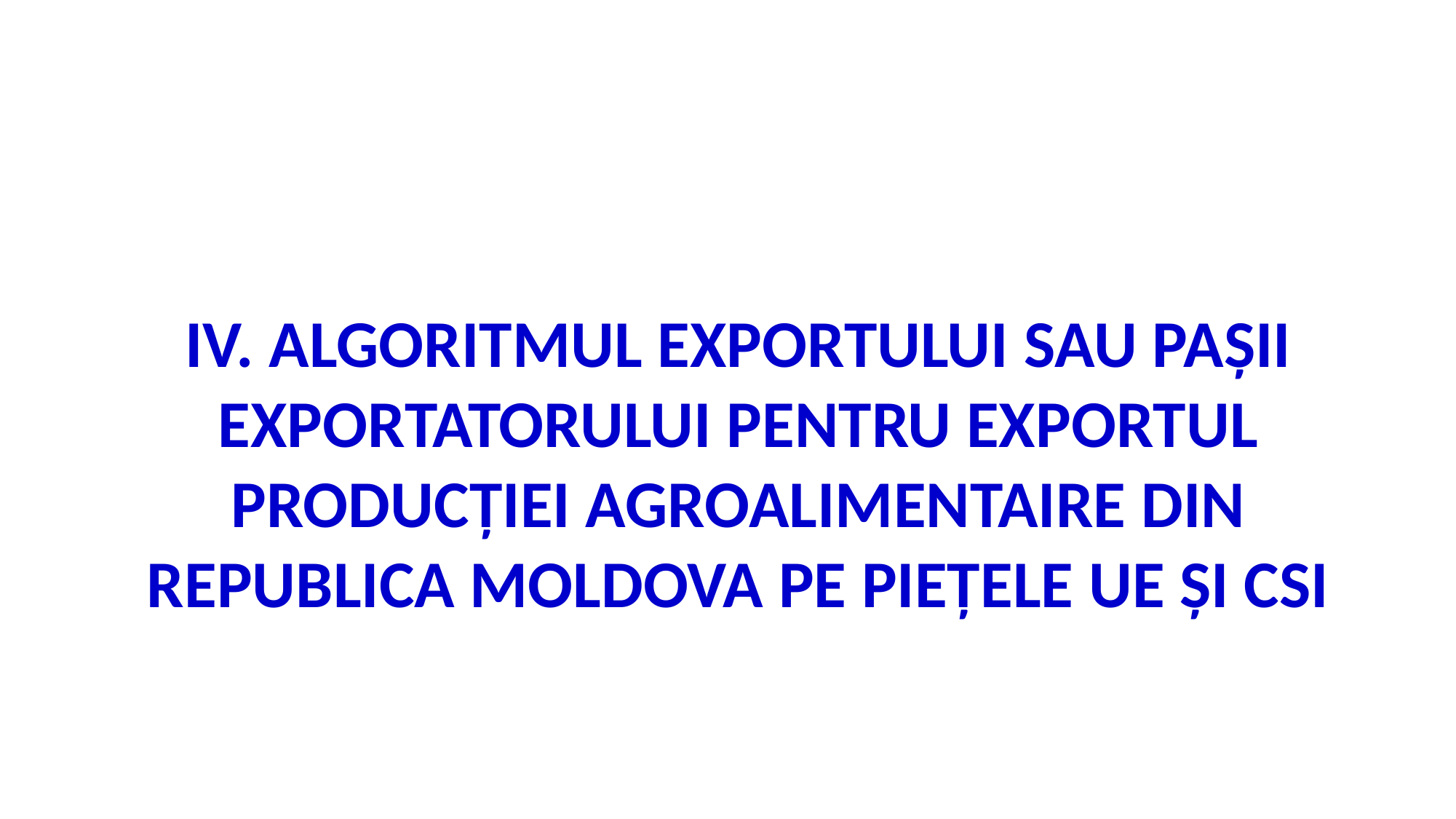

IV. ALGORITMUL EXPORTULUI SAU PAŞII EXPORTATORULUI PENTRU EXPORTUL PRODUCŢIEI AGROALIMENTAIRE DIN REPUBLICA MOLDOVA PE PIEŢELE UE ŞI CSI